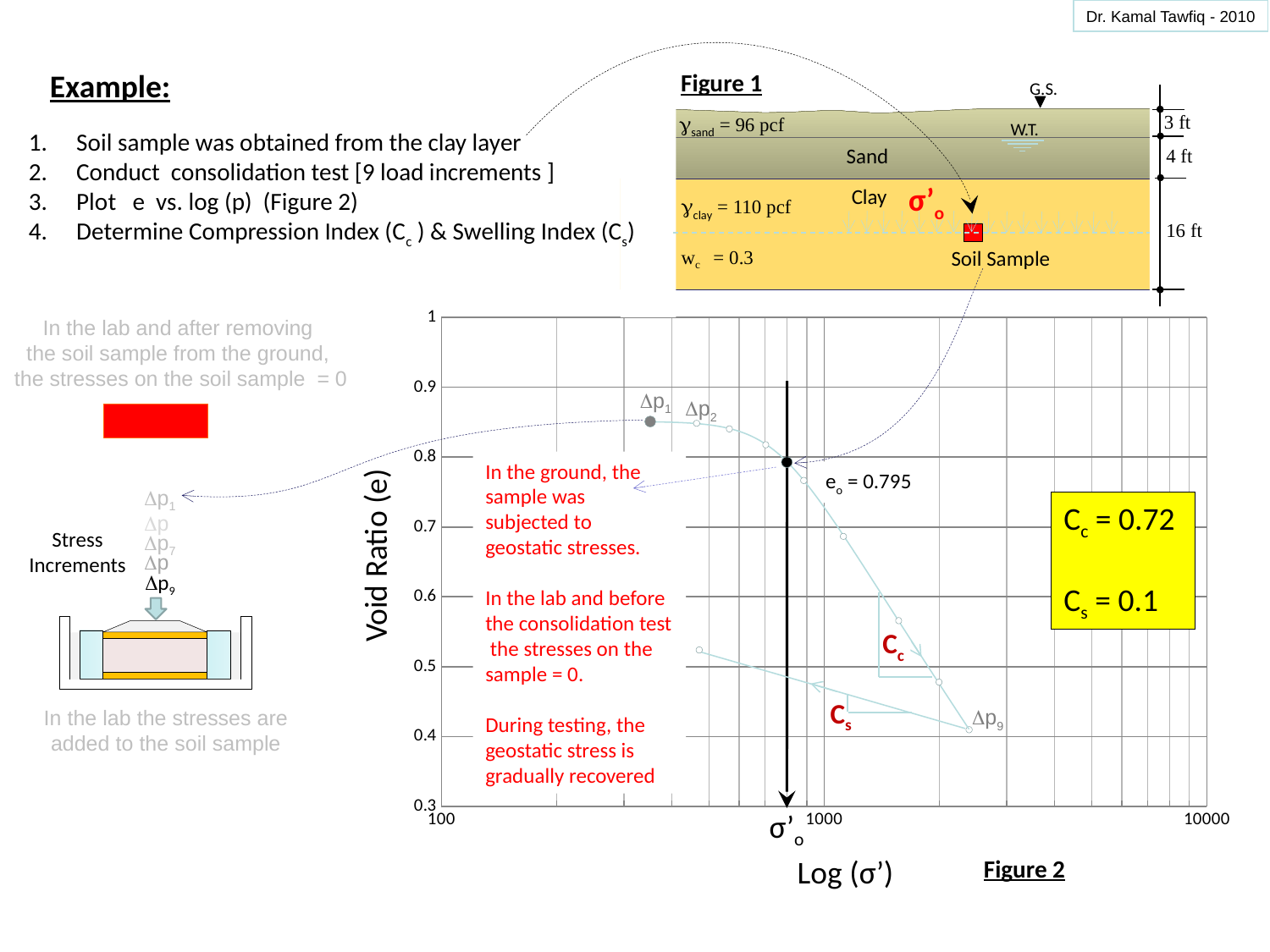

Dr. Kamal Tawfiq - 2010

Example:
Figure 1
G.S.

3 ft
γsand = 96 pcf

W.T.
Soil sample was obtained from the clay layer
Conduct  consolidation test [9 load increments ]
Plot   e  vs. log (p)  (Figure 2)
Determine Compression Index (Cc ) & Swelling Index (Cs)

Sand
4 ft
 σ’o

Clay

γclay = 110 pcf

wc    = 0.3
16 ft

Soil Sample

### Chart

| Category |  |
|---|---|
In the lab and after removing
the soil sample from the ground,
the stresses on the soil sample  = 0
Δp1
Δp2

In the ground, the sample was subjected to geostatic stresses.

In the lab and before the consolidation test  the stresses on the sample = 0.

During testing, the geostatic stress is gradually recovered

eo = 0.795

Δp1
Δp
Δp7
Δp
Δp9

Cc = 0.72

Cs = 0.1
Stress
Increments
Void Ratio (e)

Cc

Cs
Δp9
In the lab the stresses are
added to the soil sample

σ’o
Log (σ’)
Figure 2